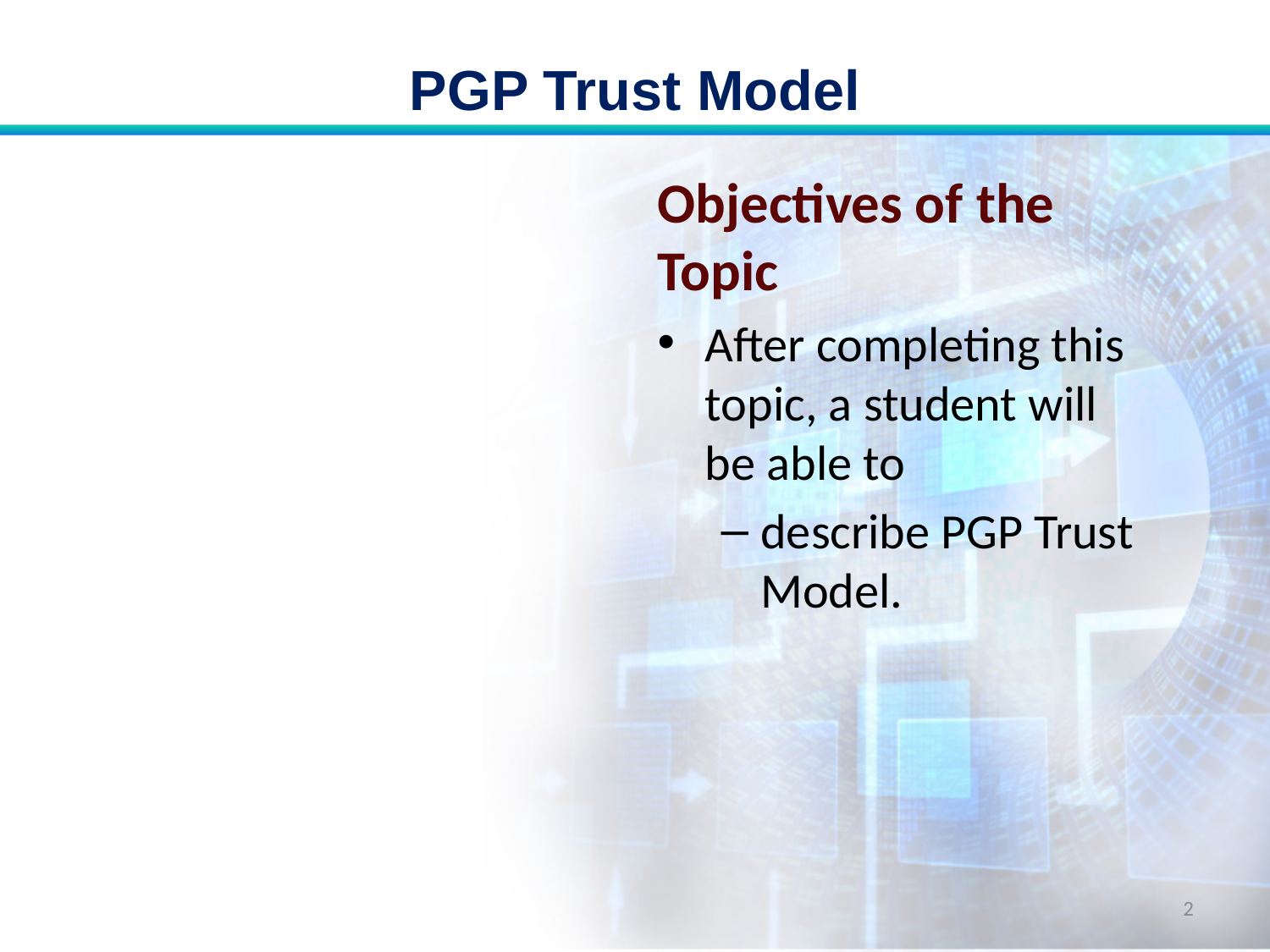

# PGP Trust Model
Objectives of the Topic
After completing this topic, a student will be able to
describe PGP Trust Model.
2